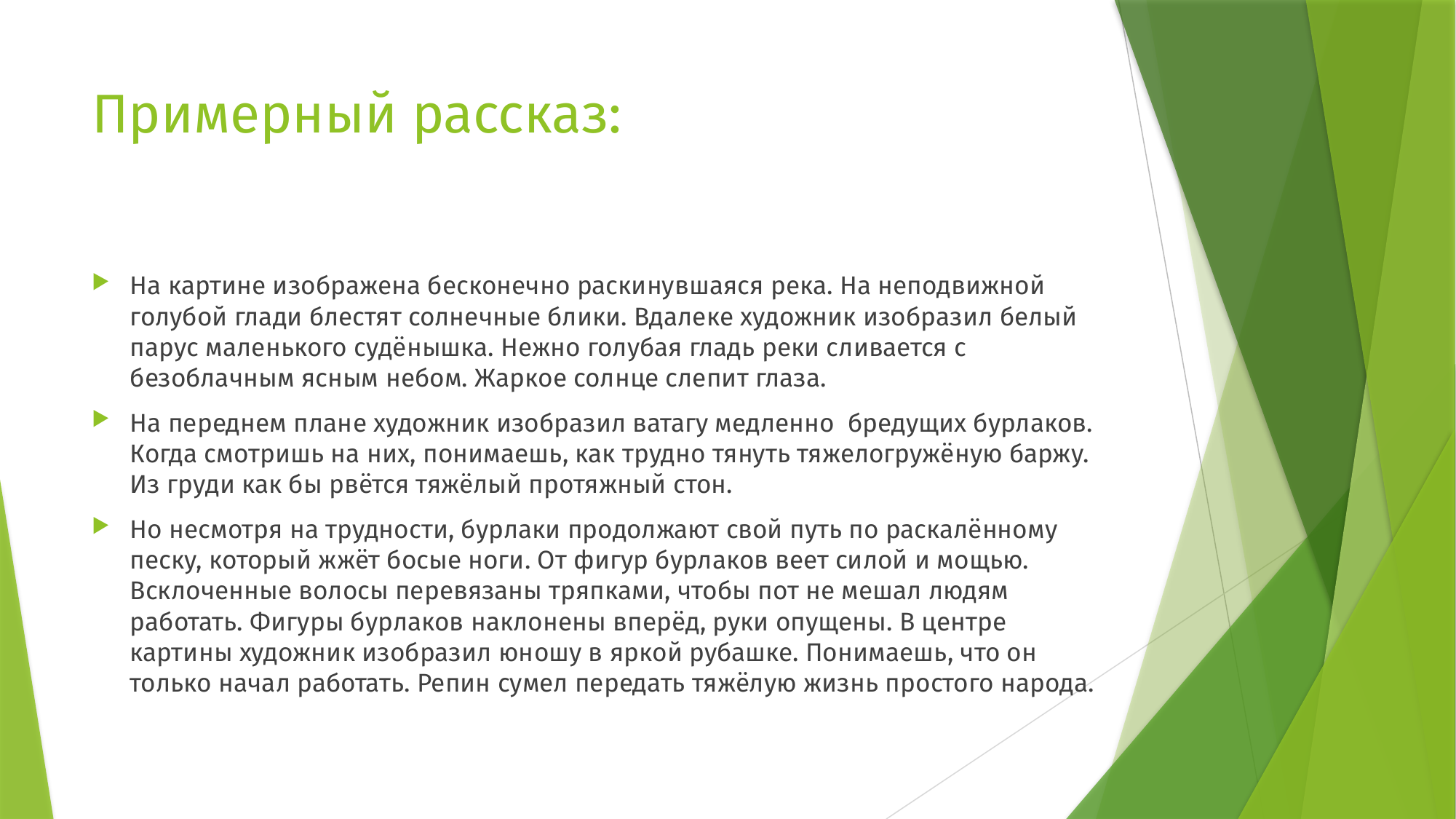

# Примерный рассказ:
На картине изображена бесконечно раскинувшаяся река. На неподвижной голубой глади блестят солнечные блики. Вдалеке художник изобразил белый парус маленького судёнышка. Нежно голубая гладь реки сливается с безоблачным ясным небом. Жаркое солнце слепит глаза.
На переднем плане художник изобразил ватагу медленно  бредущих бурлаков. Когда смотришь на них, понимаешь, как трудно тянуть тяжелогружёную баржу. Из груди как бы рвётся тяжёлый протяжный стон.
Но несмотря на трудности, бурлаки продолжают свой путь по раскалённому песку, который жжёт босые ноги. От фигур бурлаков веет силой и мощью. Всклоченные волосы перевязаны тряпками, чтобы пот не мешал людям работать. Фигуры бурлаков наклонены вперёд, руки опущены. В центре картины художник изобразил юношу в яркой рубашке. Понимаешь, что он только начал работать. Репин сумел передать тяжёлую жизнь простого народа.